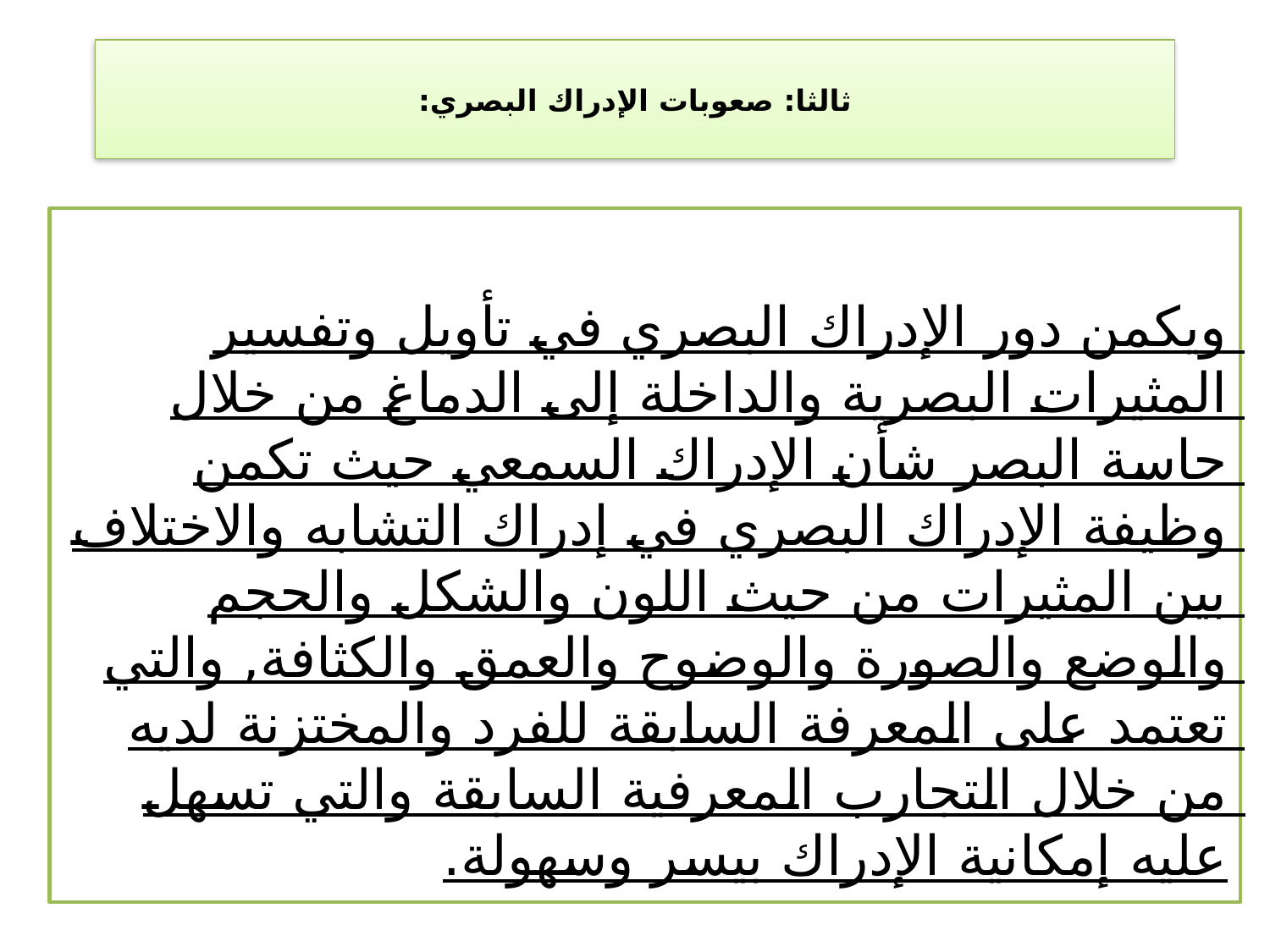

# ثالثا: صعوبات الإدراك البصري:

ويكمن دور الإدراك البصري في تأويل وتفسير المثيرات البصرية والداخلة إلى الدماغ من خلال حاسة البصر شأن الإدراك السمعي حيث تكمن وظيفة الإدراك البصري في إدراك التشابه والاختلاف بين المثيرات من حيث اللون والشكل والحجم والوضع والصورة والوضوح والعمق والكثافة, والتي تعتمد على المعرفة السابقة للفرد والمختزنة لديه من خلال التجارب المعرفية السابقة والتي تسهل عليه إمكانية الإدراك بيسر وسهولة.